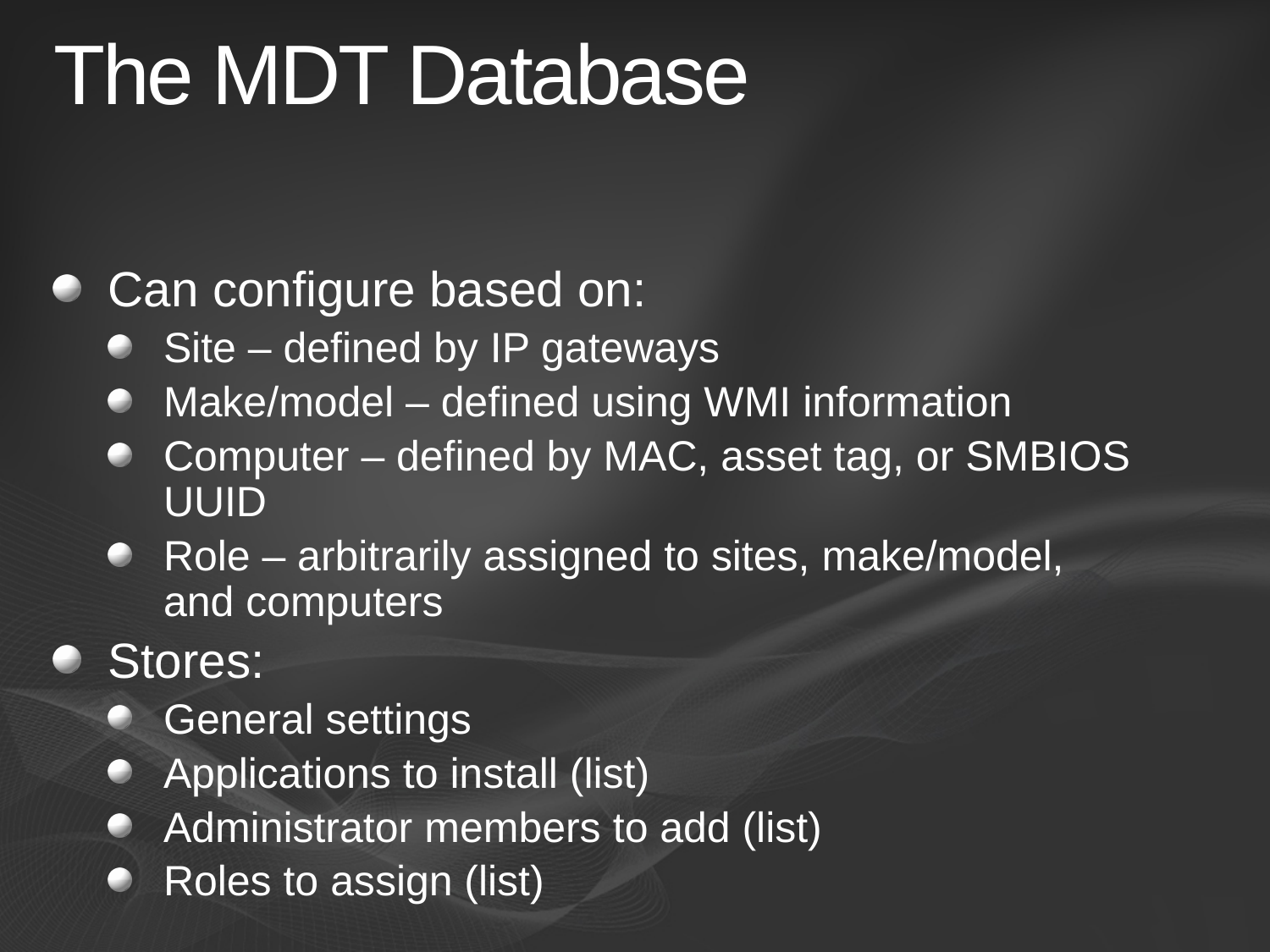

# The MDT Database
Can configure based on:
Site – defined by IP gateways
Make/model – defined using WMI information
Computer – defined by MAC, asset tag, or SMBIOS UUID
Role – arbitrarily assigned to sites, make/model,
and computers
Stores:
General settings
Applications to install (list)
Administrator members to add (list)
Roles to assign (list)